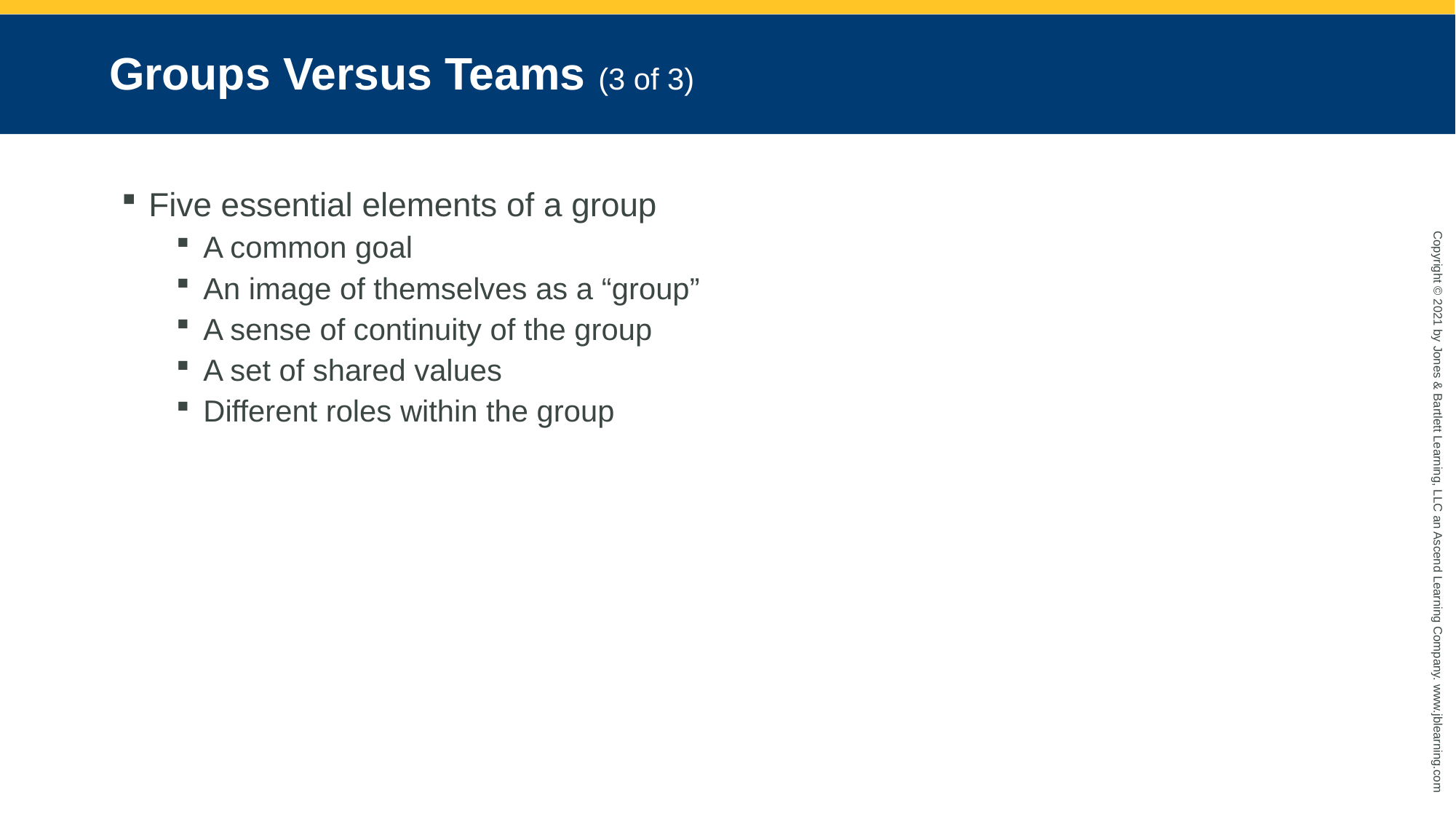

# Groups Versus Teams (3 of 3)
Five essential elements of a group
A common goal
An image of themselves as a “group”
A sense of continuity of the group
A set of shared values
Different roles within the group